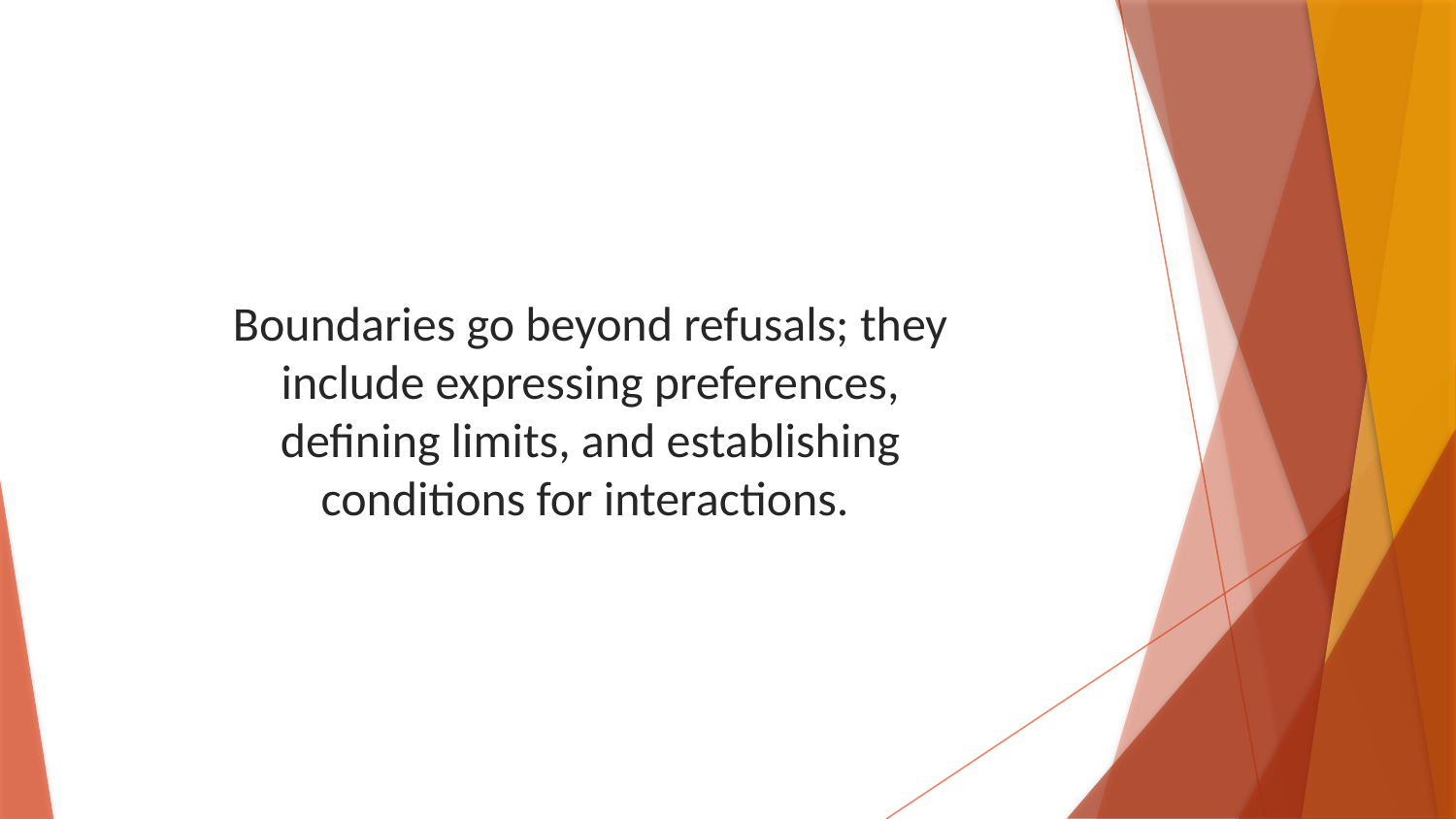

Boundaries go beyond refusals; they include expressing preferences, defining limits, and establishing conditions for interactions.